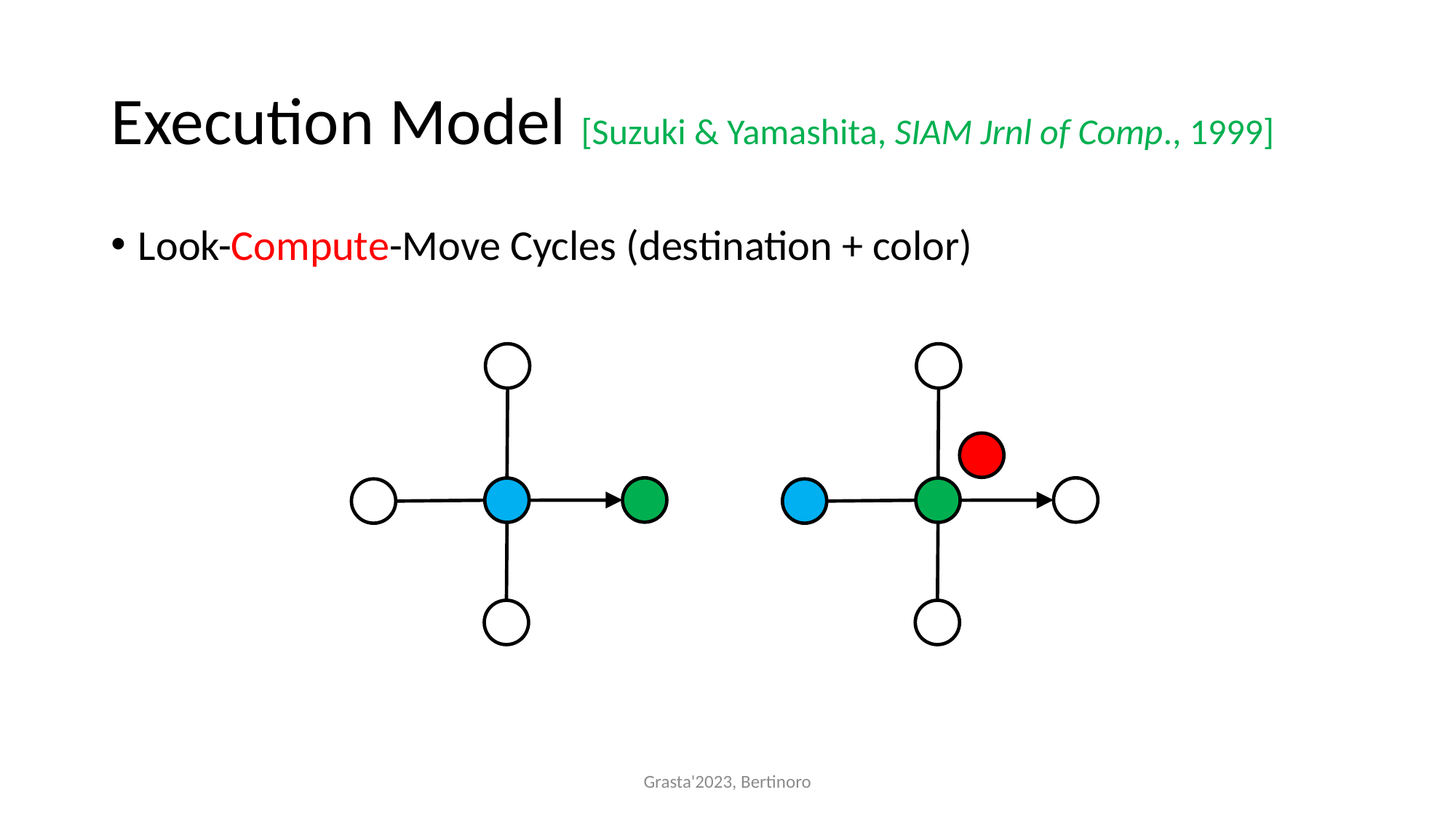

# Execution Model [Suzuki & Yamashita, SIAM Jrnl of Comp., 1999]
Look-Compute-Move Cycles (destination + color)

Grasta'2023, Bertinoro